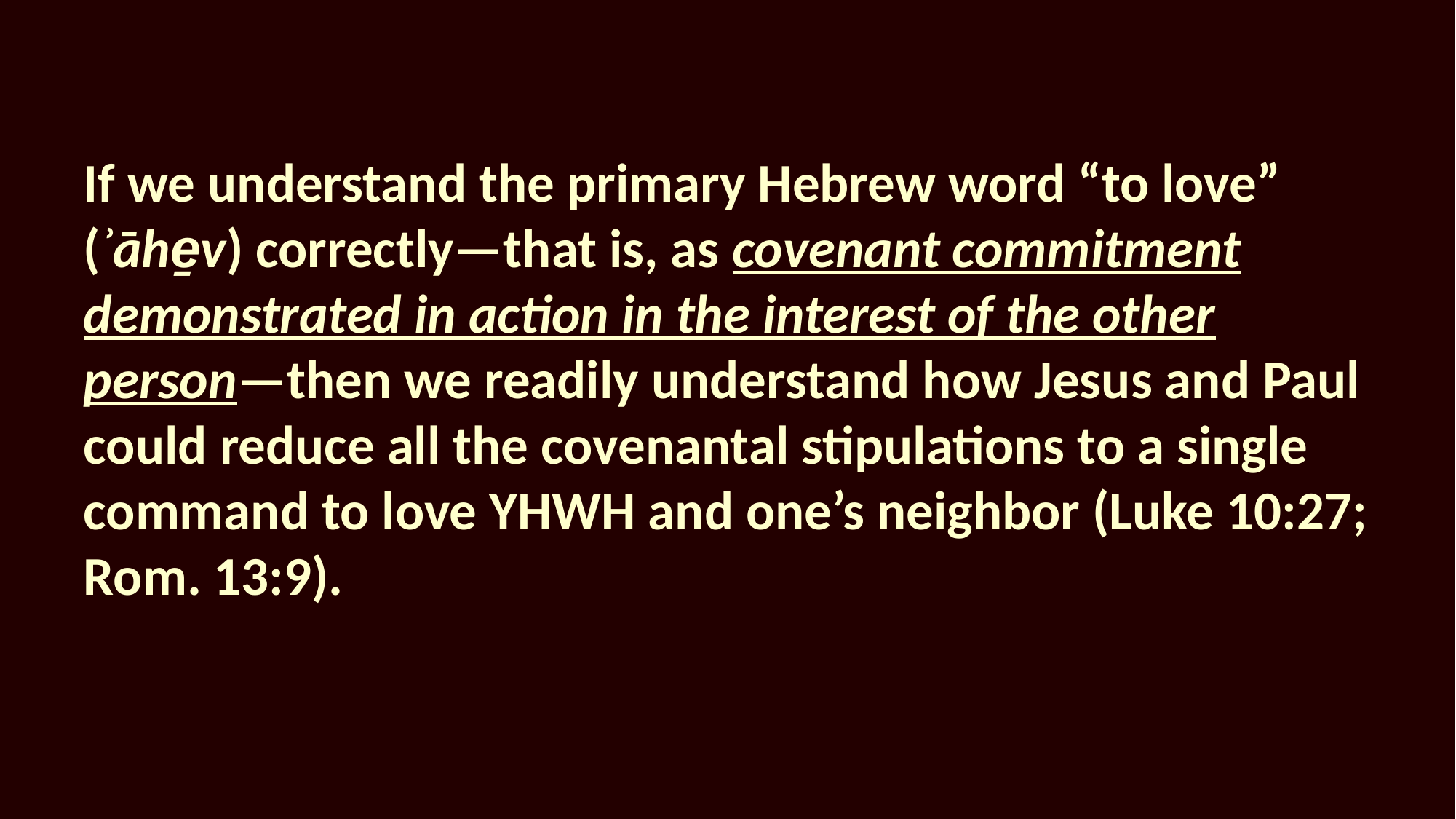

If we understand the primary Hebrew word “to love”  (ʾāhe̱v) correctly—that is, as covenant commitment demonstrated in action in the interest of the other person—then we readily understand how Jesus and Paul could reduce all the covenantal stipulations to a single command to love YHWH and one’s neighbor (Luke 10:27; Rom. 13:9).